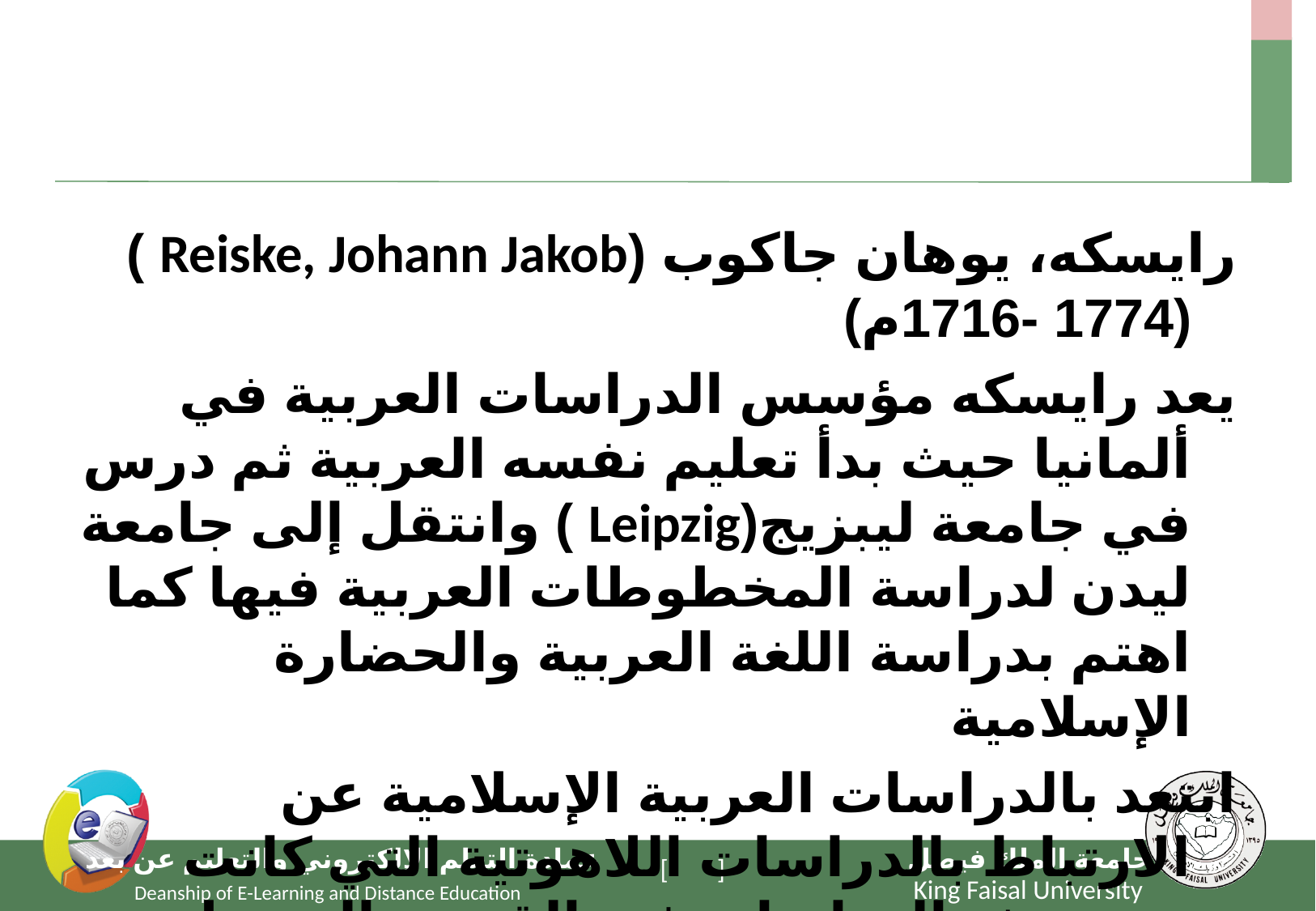

#
رايسكه، يوهان جاكوب (Reiske, Johann Jakob ) (1716- 1774م)
يعد رايسكه مؤسس الدراسات العربية في ألمانيا حيث بدأ تعليم نفسه العربية ثم درس في جامعة ليبزيج(Leipzig ) وانتقل إلى جامعة ليدن لدراسة المخطوطات العربية فيها كما اهتم بدراسة اللغة العربية والحضارة الإسلامية
ابتعد بالدراسات العربية الإسلامية عن الارتباط بالدراسات اللاهوتية التي كانت تميز هذه الدراسات في القرون الوسطى.